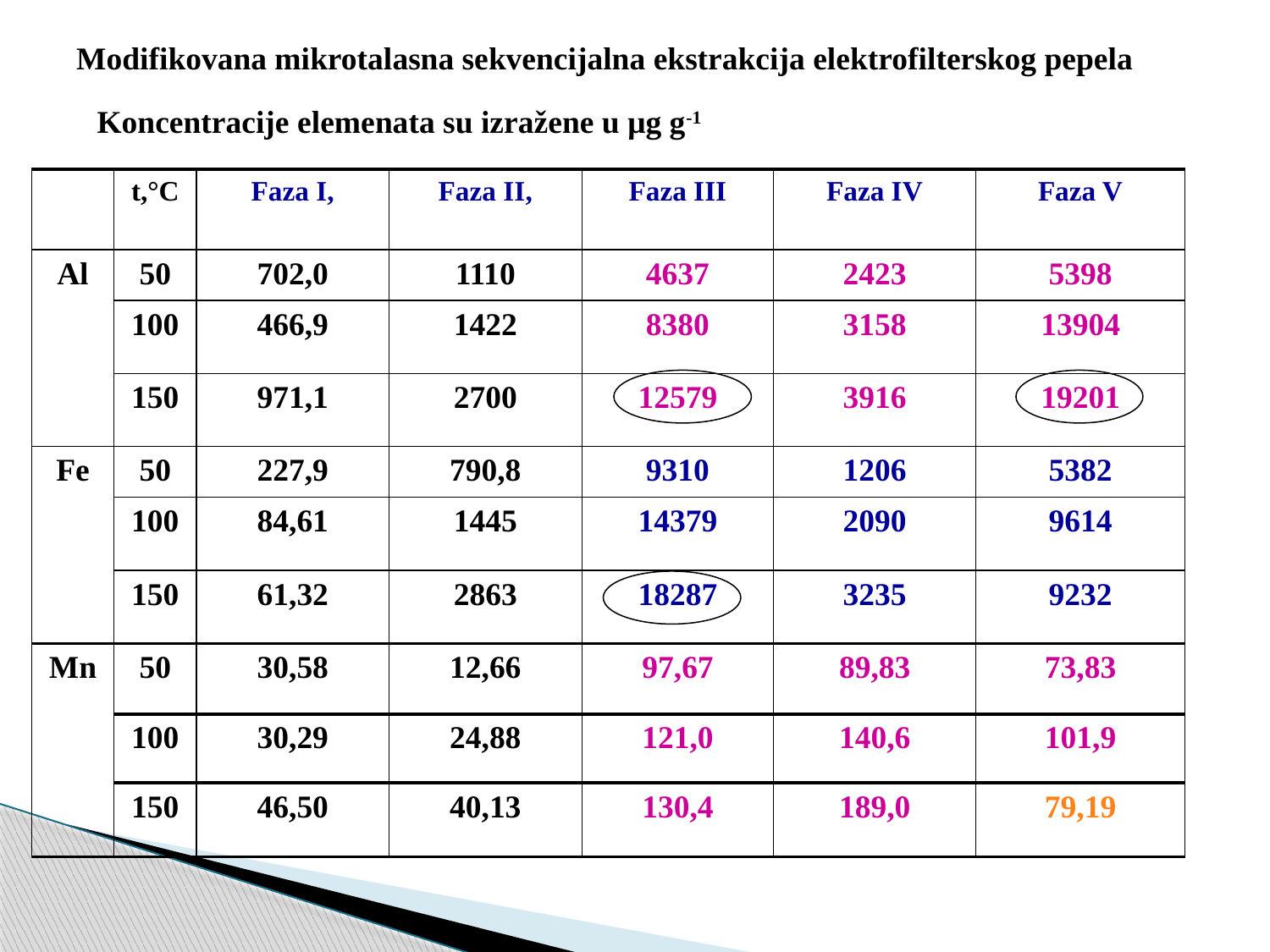

Modifikovana mikrotalasna sekvencijalna ekstrakcija elektrofilterskog pepela
Koncentracije elemenata su izražene u μg g-1
|  | t,°C | Faza I, | Faza II, | Faza III | Faza IV | Faza V |
| --- | --- | --- | --- | --- | --- | --- |
| Al | 50 | 702,0 | 1110 | 4637 | 2423 | 5398 |
|  | 100 | 466,9 | 1422 | 8380 | 3158 | 13904 |
|  | 150 | 971,1 | 2700 | 12579 | 3916 | 19201 |
| Fe | 50 | 227,9 | 790,8 | 9310 | 1206 | 5382 |
|  | 100 | 84,61 | 1445 | 14379 | 2090 | 9614 |
|  | 150 | 61,32 | 2863 | 18287 | 3235 | 9232 |
| Mn | 50 | 30,58 | 12,66 | 97,67 | 89,83 | 73,83 |
|  | 100 | 30,29 | 24,88 | 121,0 | 140,6 | 101,9 |
|  | 150 | 46,50 | 40,13 | 130,4 | 189,0 | 79,19 |